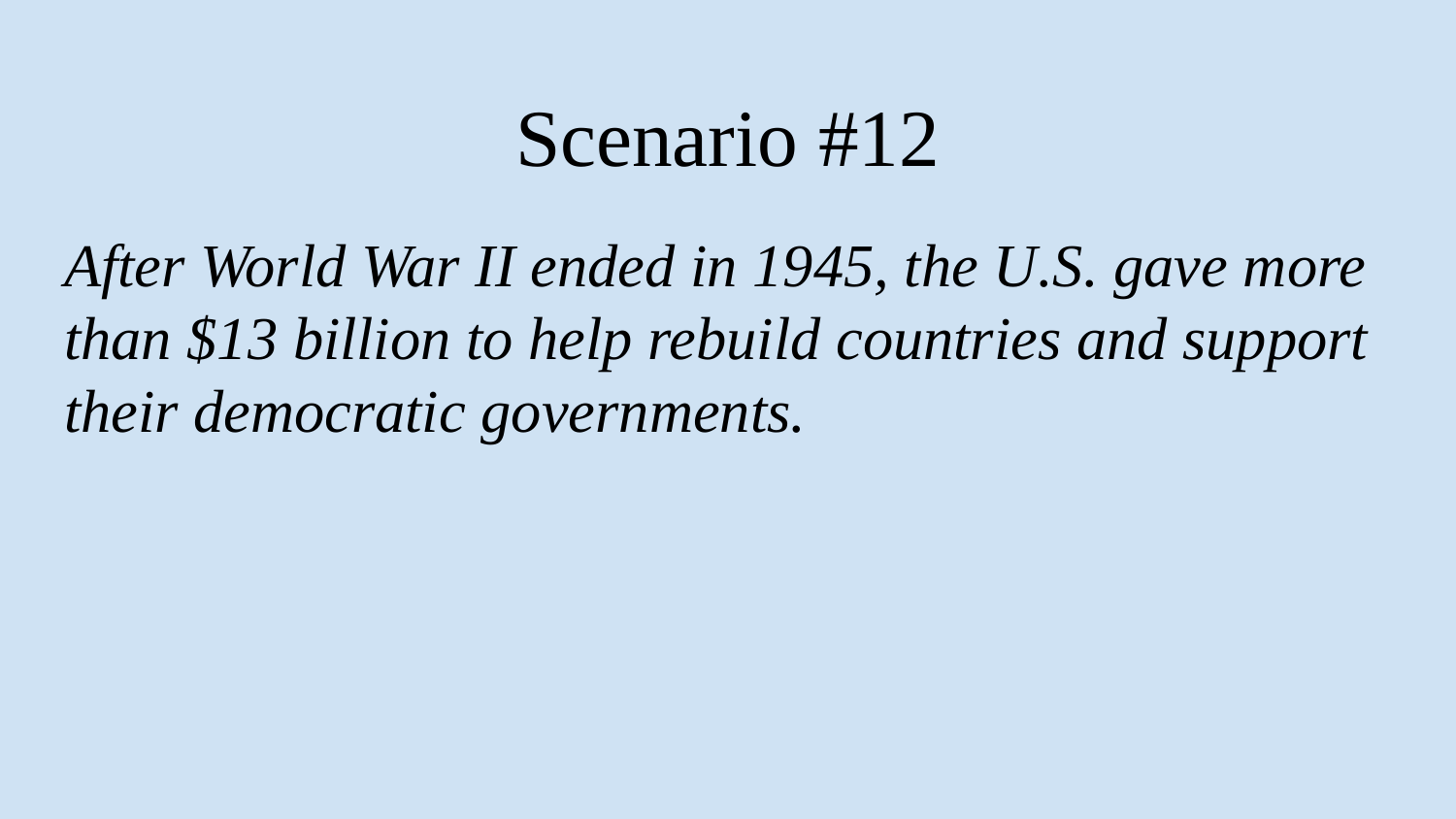

# Scenario #12
After World War II ended in 1945, the U.S. gave more than $13 billion to help rebuild countries and support their democratic governments.